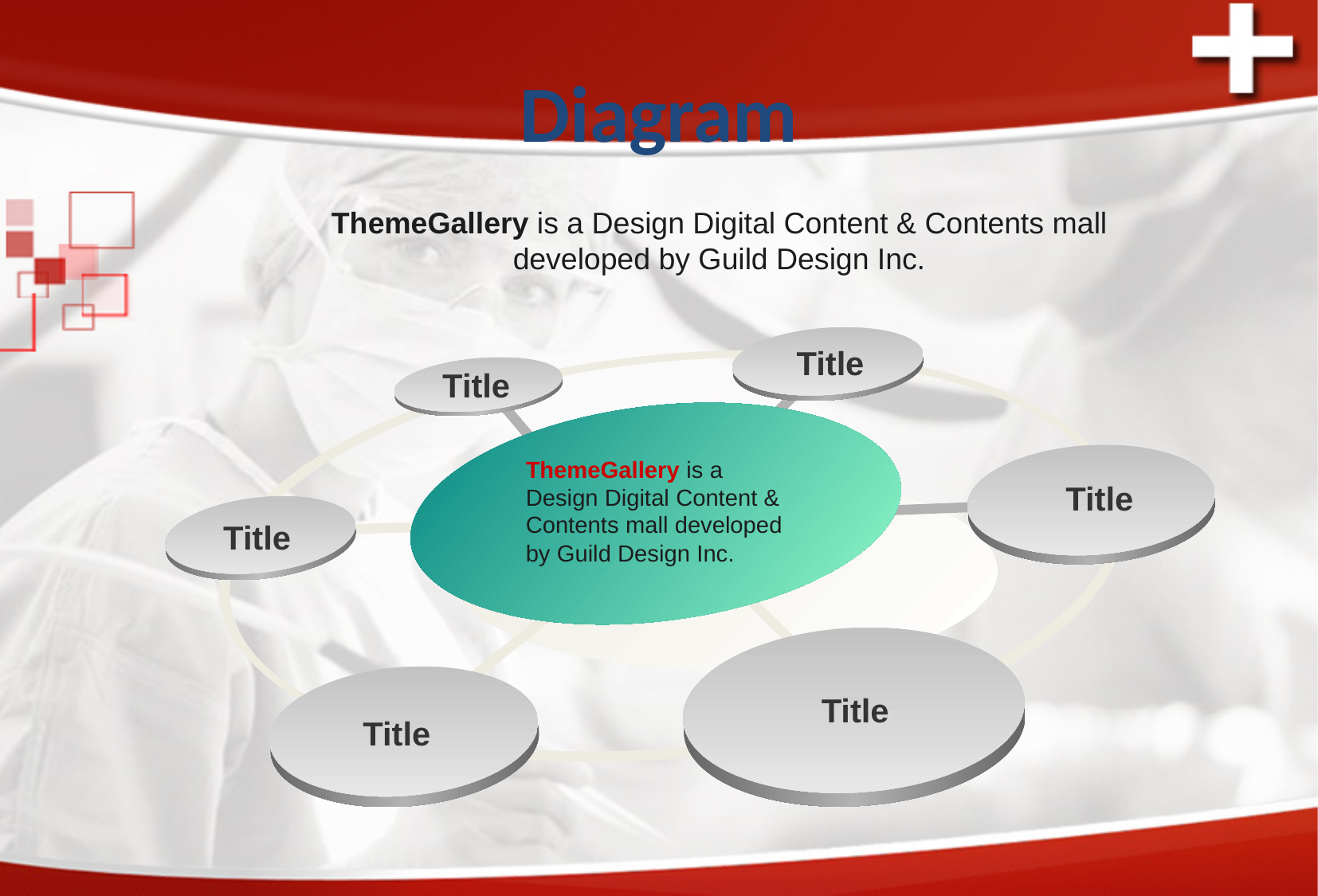

# Diagram
ThemeGallery is a Design Digital Content & Contents mall developed by Guild Design Inc.

Title

Title

ThemeGallery is a
Design Digital Content & Contents mall developed
by Guild Design Inc.

Title

Title

Title
Title